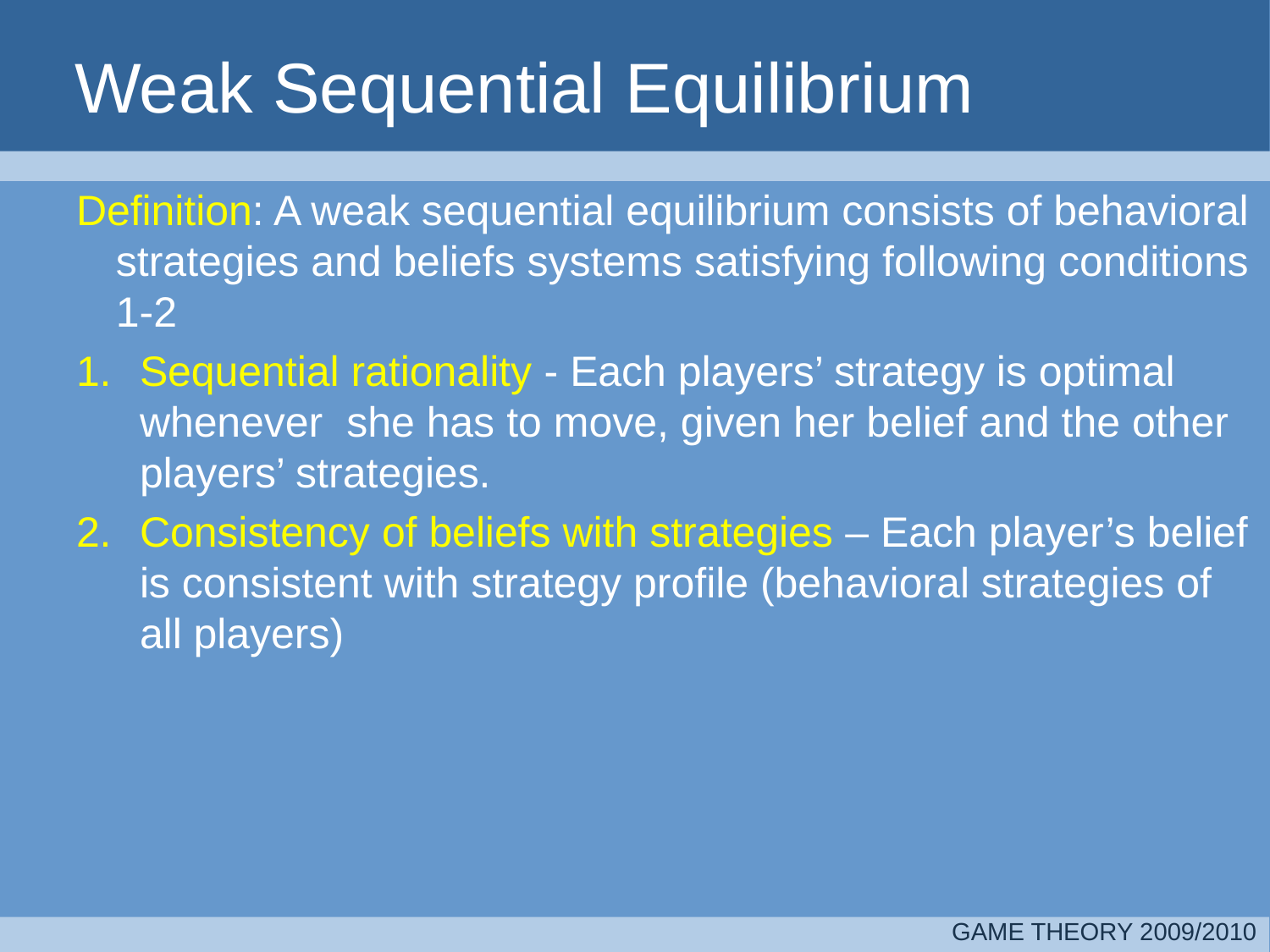

Weak Sequential Equilibrium
Definition: A weak sequential equilibrium consists of behavioral strategies and beliefs systems satisfying following conditions 1-2
Sequential rationality - Each players’ strategy is optimal whenever  she has to move, given her belief and the other players’ strategies.
Consistency of beliefs with strategies – Each player’s belief is consistent with strategy profile (behavioral strategies of all players)
GAME THEORY 2009/2010